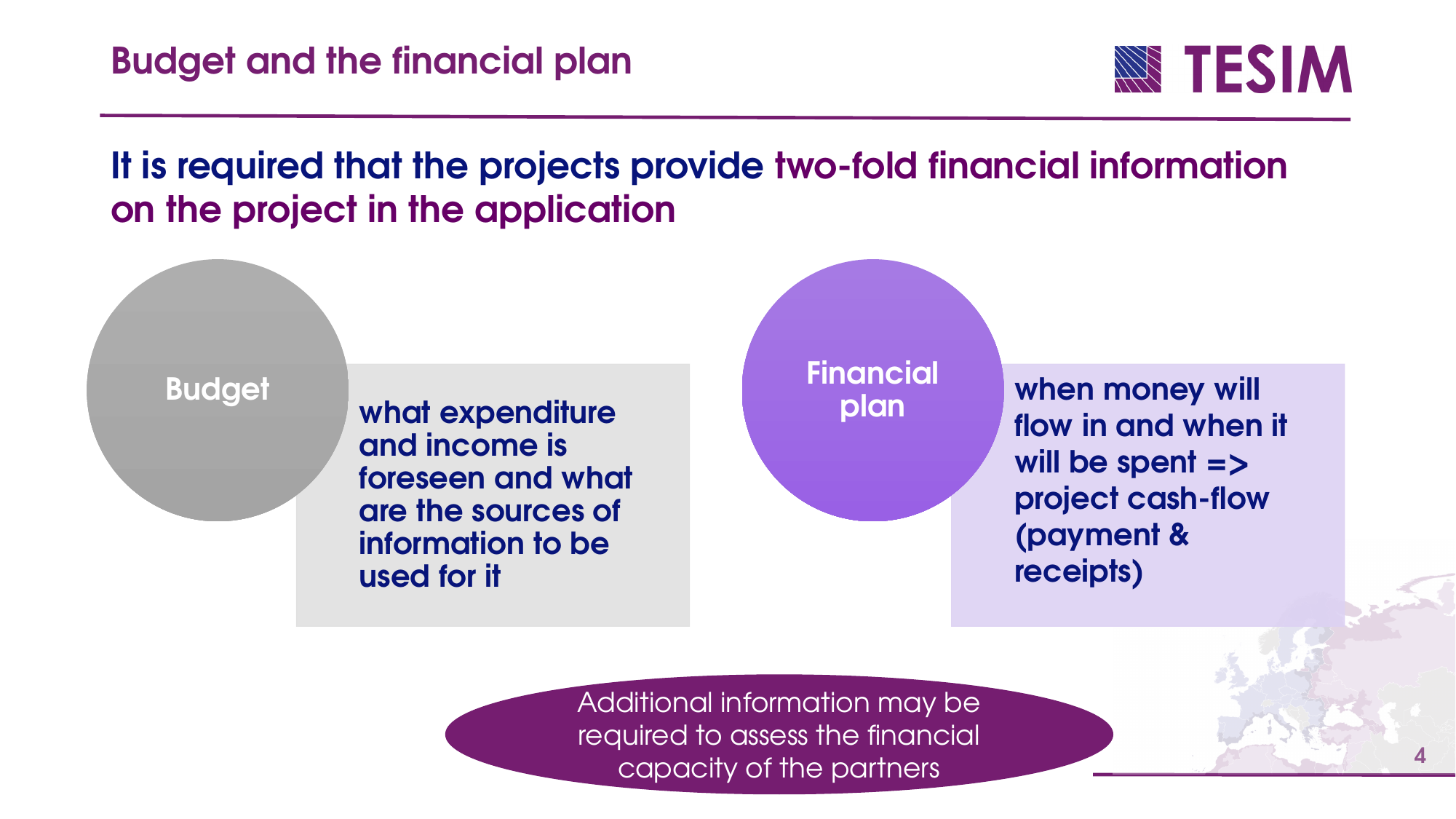

Budget and the financial plan
what expenditure and income is foreseen and what are the sources of information to be used for it
Budget
when money will flow in and when it will be spent => project cash-flow (payment & receipts)

Financial plan
It is required that the projects provide two-fold financial information on the project in the application
Additional information may be required to assess the financial capacity of the partners